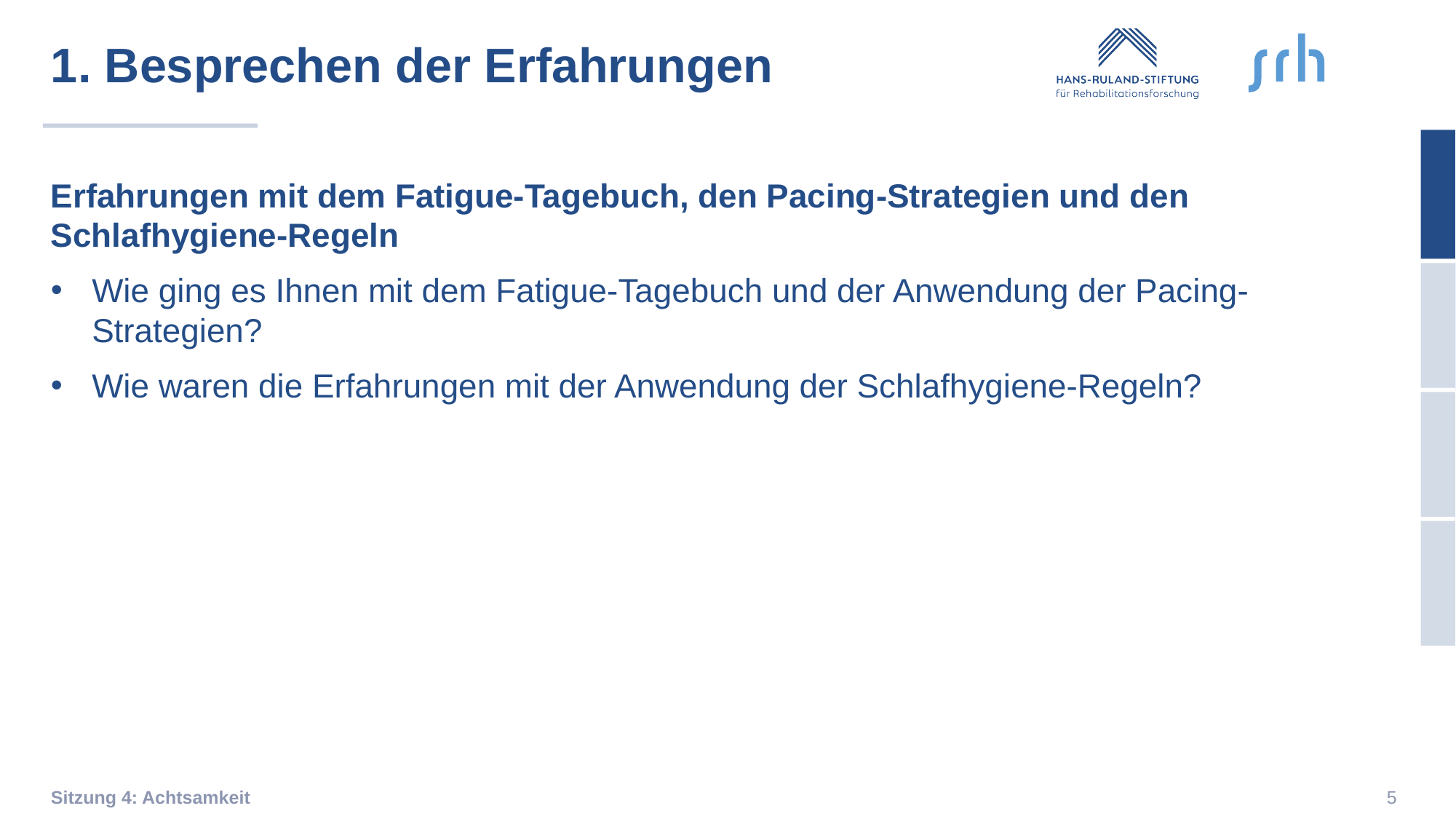

# 1. Besprechen der Erfahrungen
Erfahrungen mit dem Fatigue-Tagebuch, den Pacing-Strategien und den Schlafhygiene-Regeln
Wie ging es Ihnen mit dem Fatigue-Tagebuch und der Anwendung der Pacing-Strategien?
Wie waren die Erfahrungen mit der Anwendung der Schlafhygiene-Regeln?

Sitzung 4: Achtsamkeit
5